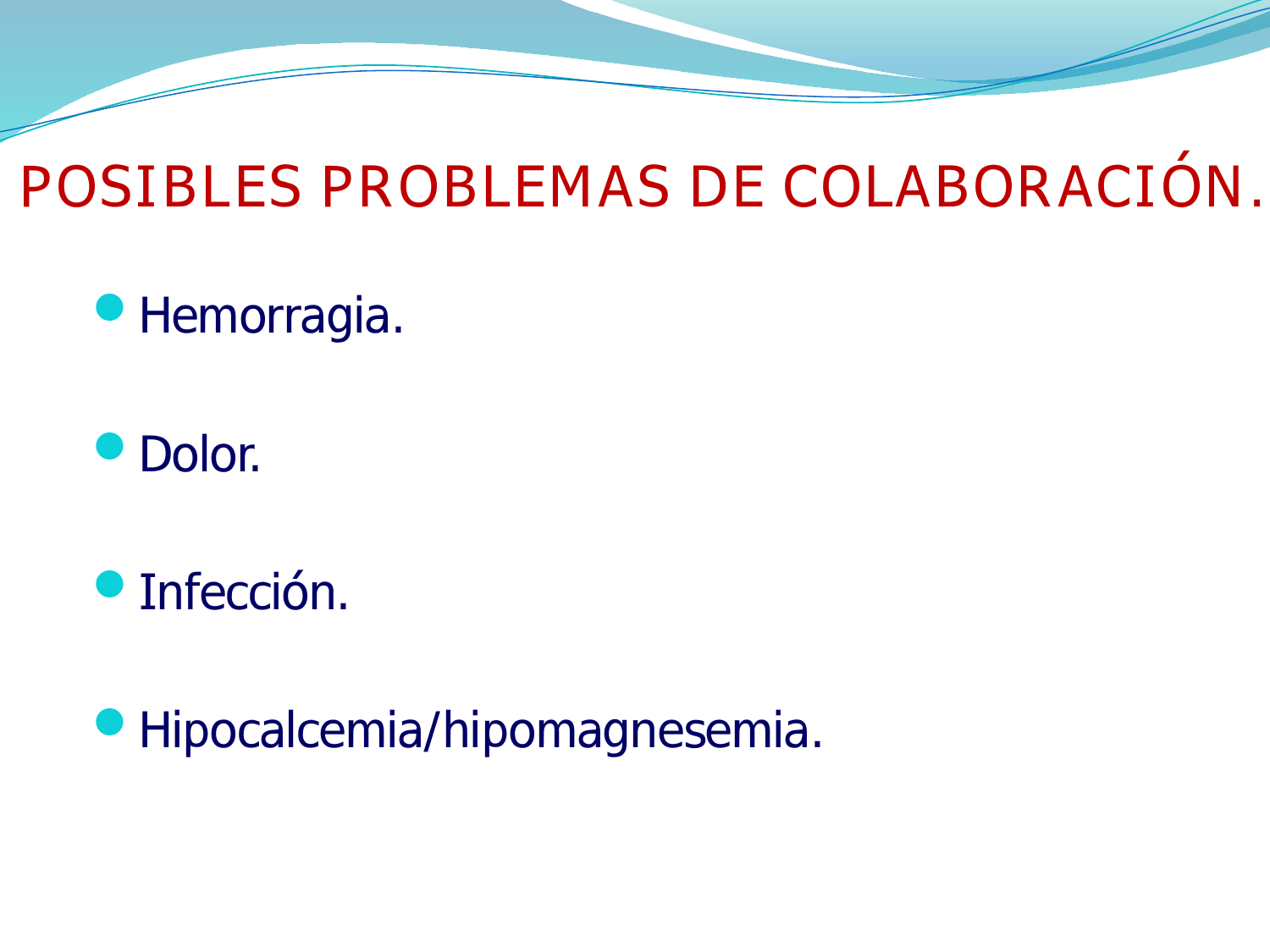

# POSIBLES PROBLEMAS DE COLABORACIÓN.
Hemorragia.

Dolor.

Infección.

Hipocalcemia/hipomagnesemia.